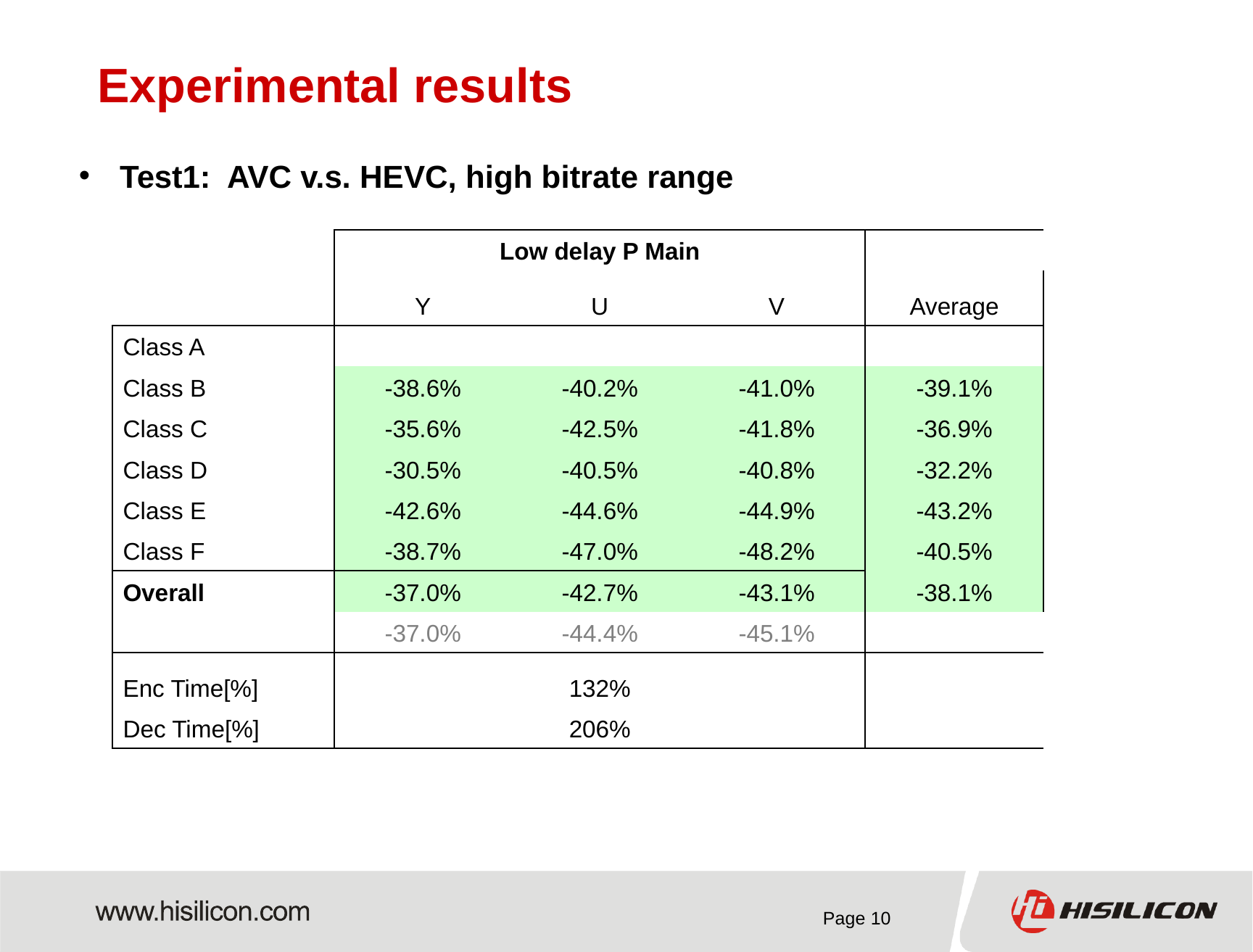

Experimental results
Test1:  AVC v.s. HEVC, high bitrate range
|  | Low delay P Main |  |  |  |
| --- | --- | --- | --- | --- |
|  | Y | U | V | Average |
| Class A |  |  |  |  |
| Class B | -38.6% | -40.2% | -41.0% | -39.1% |
| Class C | -35.6% | -42.5% | -41.8% | -36.9% |
| Class D | -30.5% | -40.5% | -40.8% | -32.2% |
| Class E | -42.6% | -44.6% | -44.9% | -43.2% |
| Class F | -38.7% | -47.0% | -48.2% | -40.5% |
| Overall | -37.0% | -42.7% | -43.1% | -38.1% |
|  | -37.0% | -44.4% | -45.1% |  |
| Enc Time[%] | 132% |  |  |  |
| Dec Time[%] | 206% |  |  |  |

Page 10